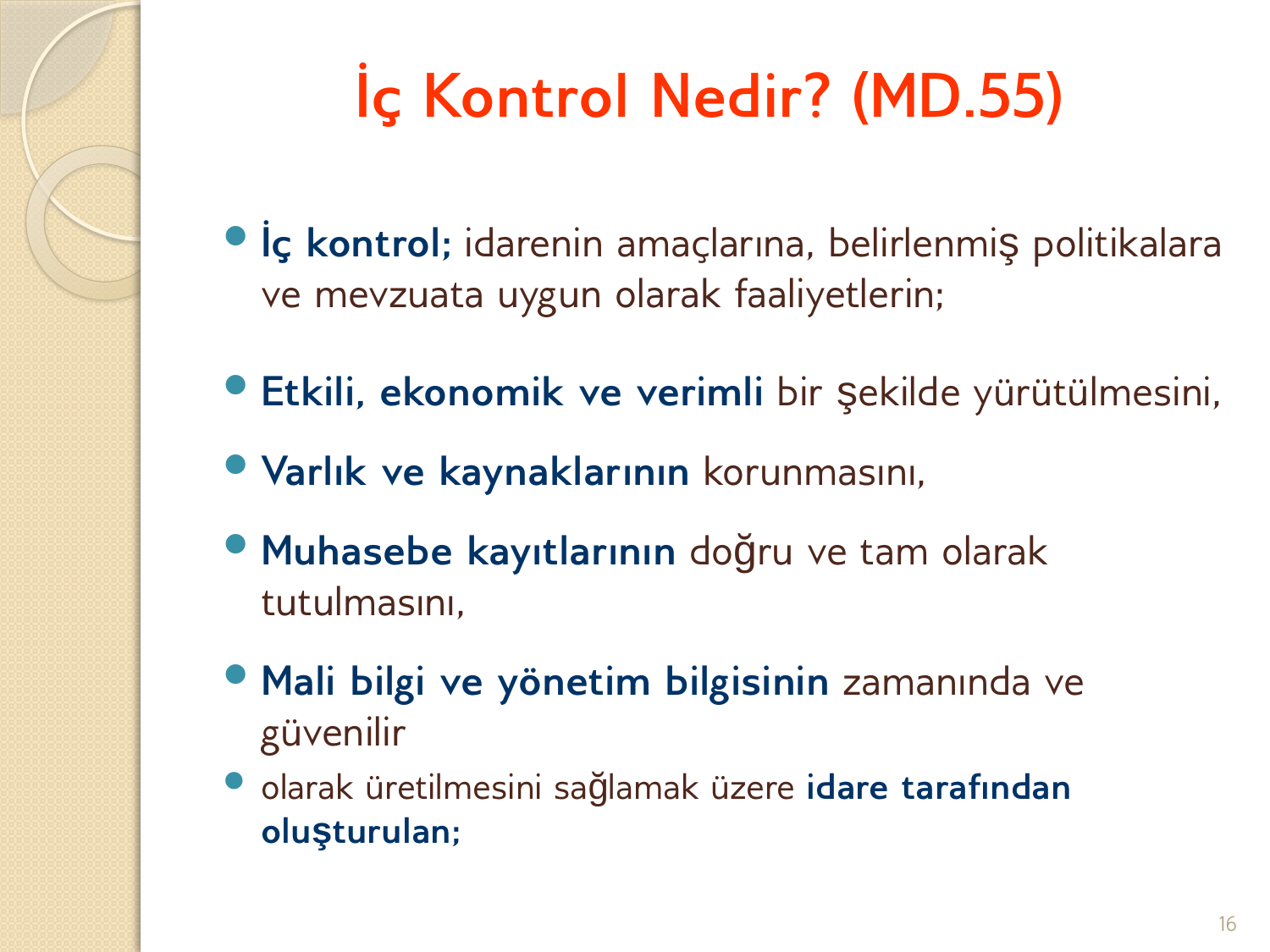

# İç Kontrol Nedir? (MD.55)

İç kontrol; idarenin amaçlarına, belirlenmiş politikalara ve mevzuata uygun olarak faaliyetlerin;

Etkili, ekonomik ve verimli bir şekilde yürütülmesini,

Varlık ve kaynaklarının korunmasını,

Muhasebe kayıtlarının doğru ve tam olarak tutulmasını,

Mali bilgi ve yönetim bilgisinin zamanında ve güvenilir
olarak üretilmesini sağlamak üzere idare tarafından oluşturulan;

16